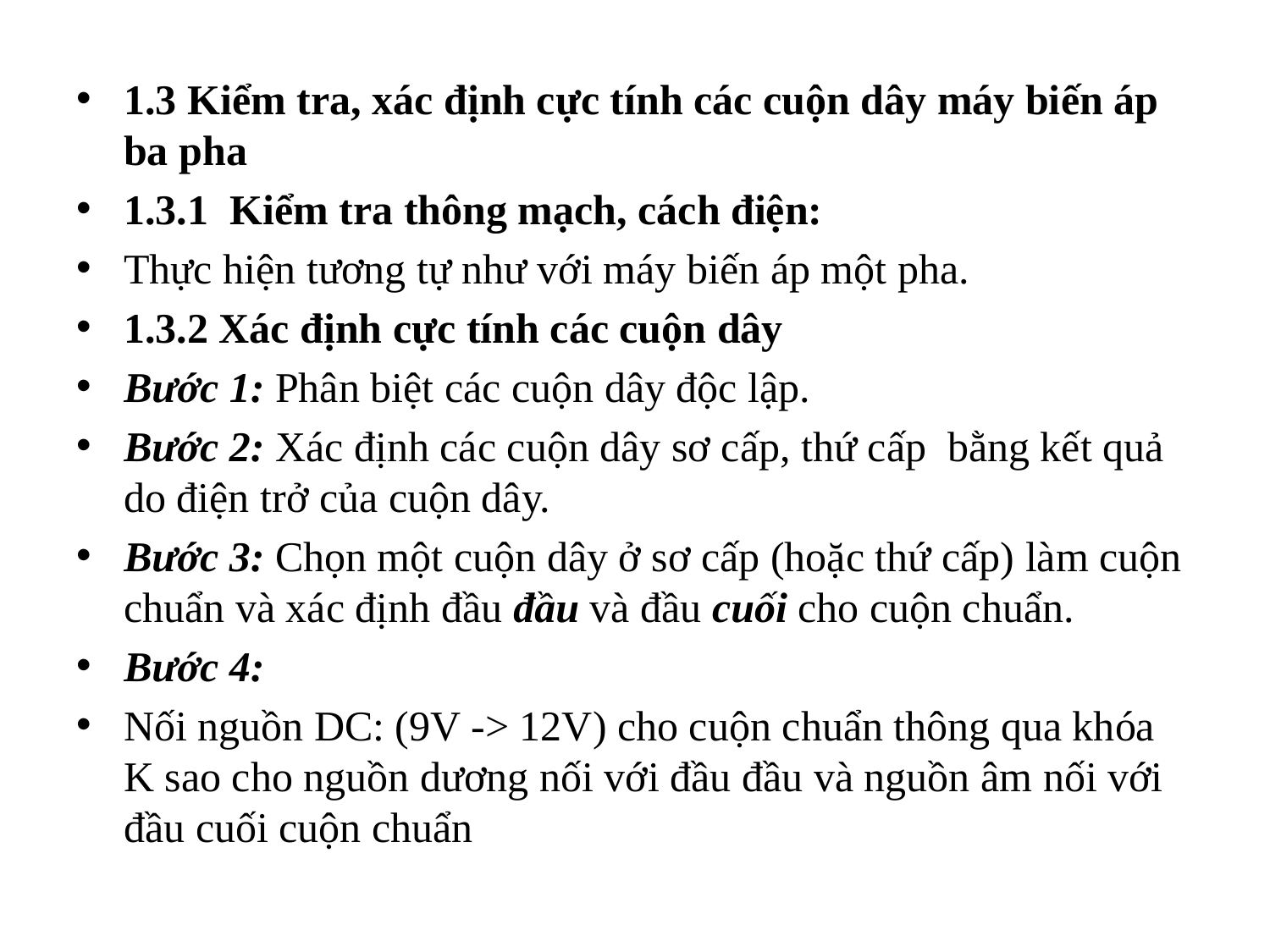

1.3 Kiểm tra, xác định cực tính các cuộn dây máy biến áp ba pha
1.3.1  Kiểm tra thông mạch, cách điện:
Thực hiện tương tự như với máy biến áp một pha.
1.3.2 Xác định cực tính các cuộn dây
Bước 1: Phân biệt các cuộn dây độc lập.
Bước 2: Xác định các cuộn dây sơ cấp, thứ cấp  bằng kết quả do điện trở của cuộn dây.
Bước 3: Chọn một cuộn dây ở sơ cấp (hoặc thứ cấp) làm cuộn chuẩn và xác định đầu đầu và đầu cuối cho cuộn chuẩn.
Bước 4:
Nối nguồn DC: (9V -> 12V) cho cuộn chuẩn thông qua khóa K sao cho nguồn dương nối với đầu đầu và nguồn âm nối với đầu cuối cuộn chuẩn